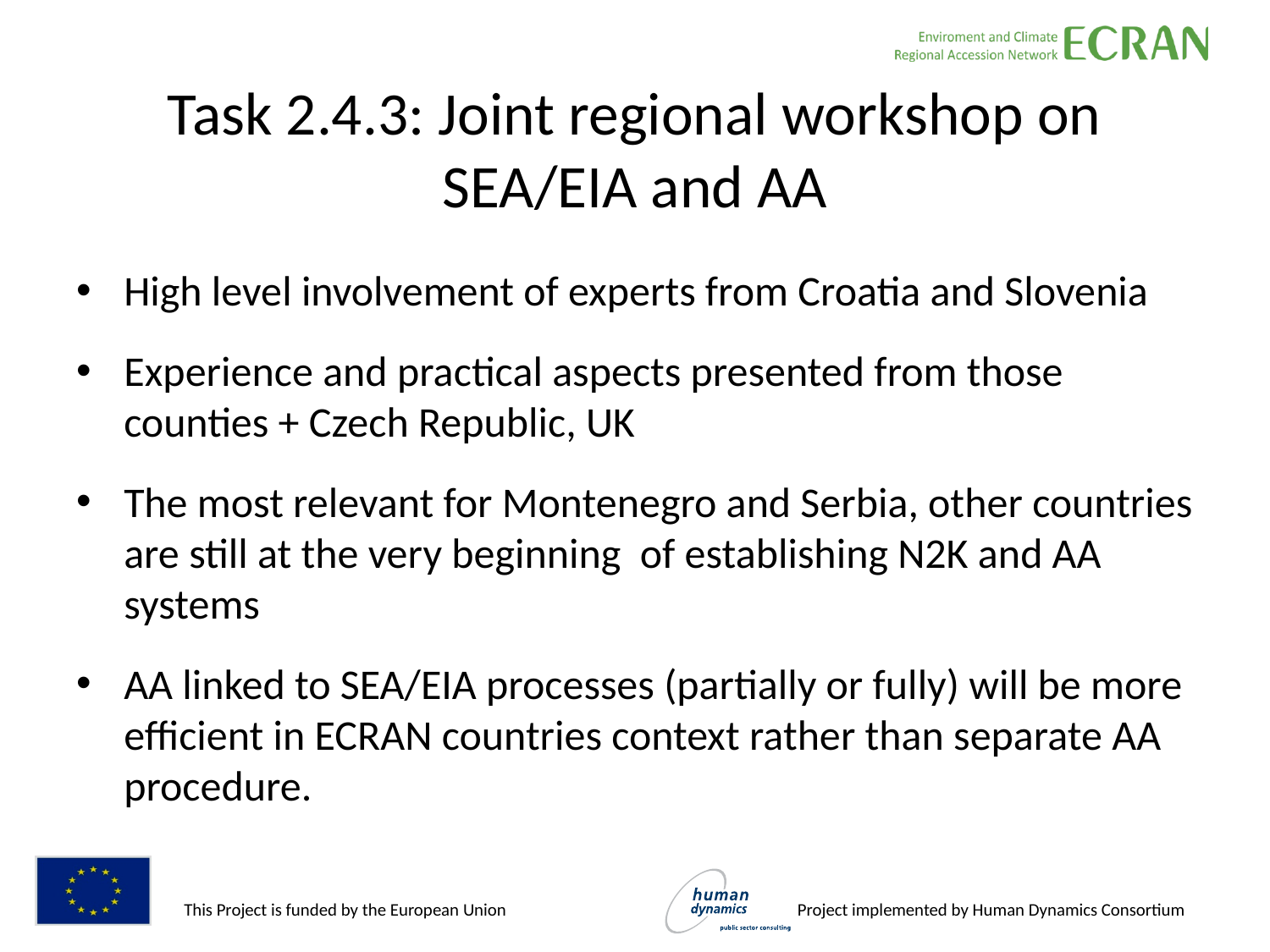

# Task 2.4.3: Joint regional workshop on SEA/EIA and AA
High level involvement of experts from Croatia and Slovenia
Experience and practical aspects presented from those counties + Czech Republic, UK
The most relevant for Montenegro and Serbia, other countries are still at the very beginning  of establishing N2K and AA systems
AA linked to SEA/EIA processes (partially or fully) will be more efficient in ECRAN countries context rather than separate AA procedure.